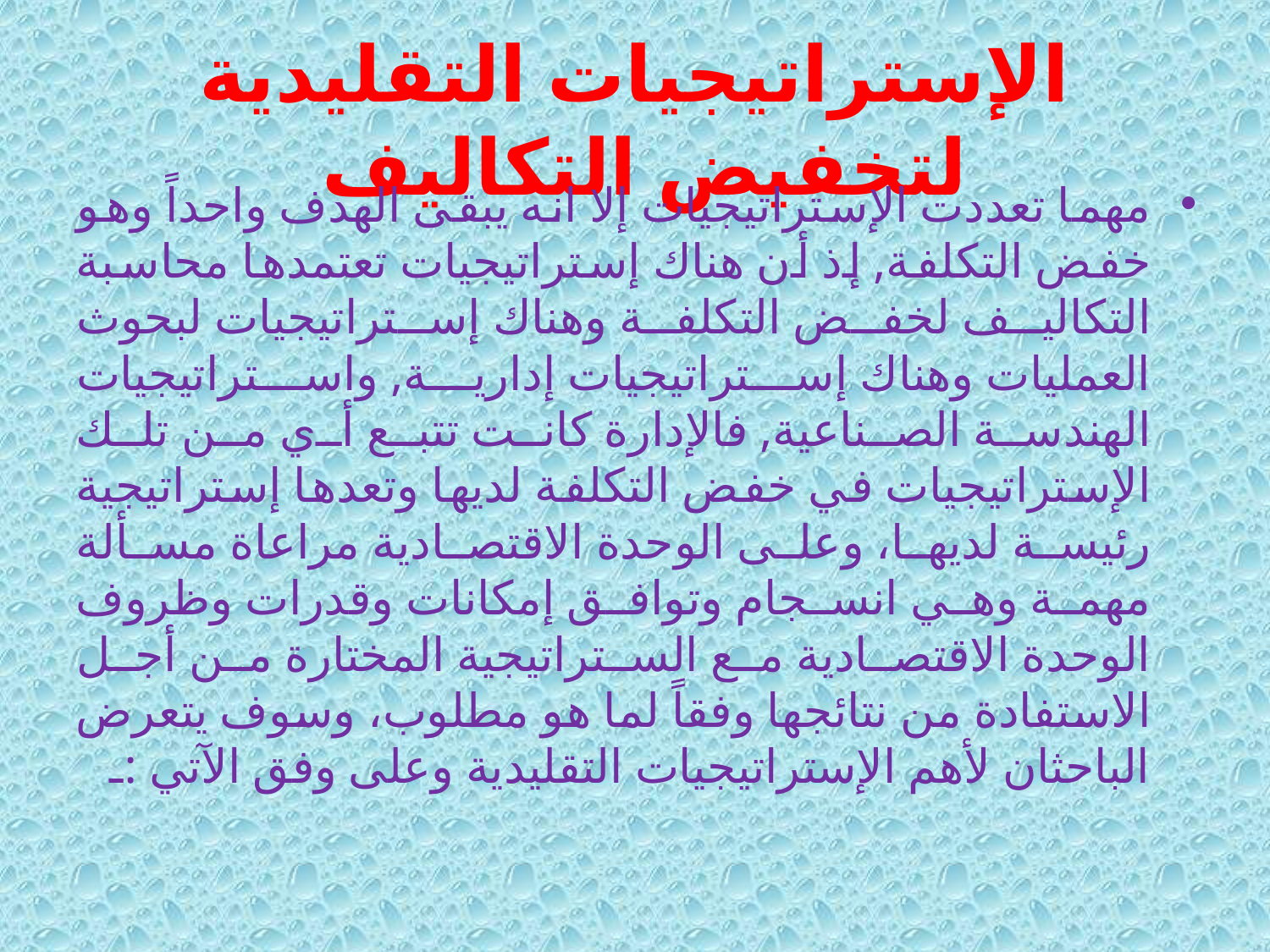

# الإستراتيجيات التقليدية لتخفيض التكاليف
مهما تعددت الإستراتيجيات إلا انه يبقى الهدف واحداً وهو خفض التكلفة, إذ أن هناك إستراتيجيات تعتمدها محاسبة التكاليف لخفض التكلفة وهناك إستراتيجيات لبحوث العمليات وهناك إستراتيجيات إدارية, واستراتيجيات الهندسة الصناعية, فالإدارة كانت تتبع أي من تلك الإستراتيجيات في خفض التكلفة لديها وتعدها إستراتيجية رئيسة لديها، وعلى الوحدة الاقتصادية مراعاة مسألة مهمة وهي انسجام وتوافق إمكانات وقدرات وظروف الوحدة الاقتصادية مع الستراتيجية المختارة من أجل الاستفادة من نتائجها وفقاً لما هو مطلوب، وسوف يتعرض الباحثان لأهم الإستراتيجيات التقليدية وعلى وفق الآتي :ـ